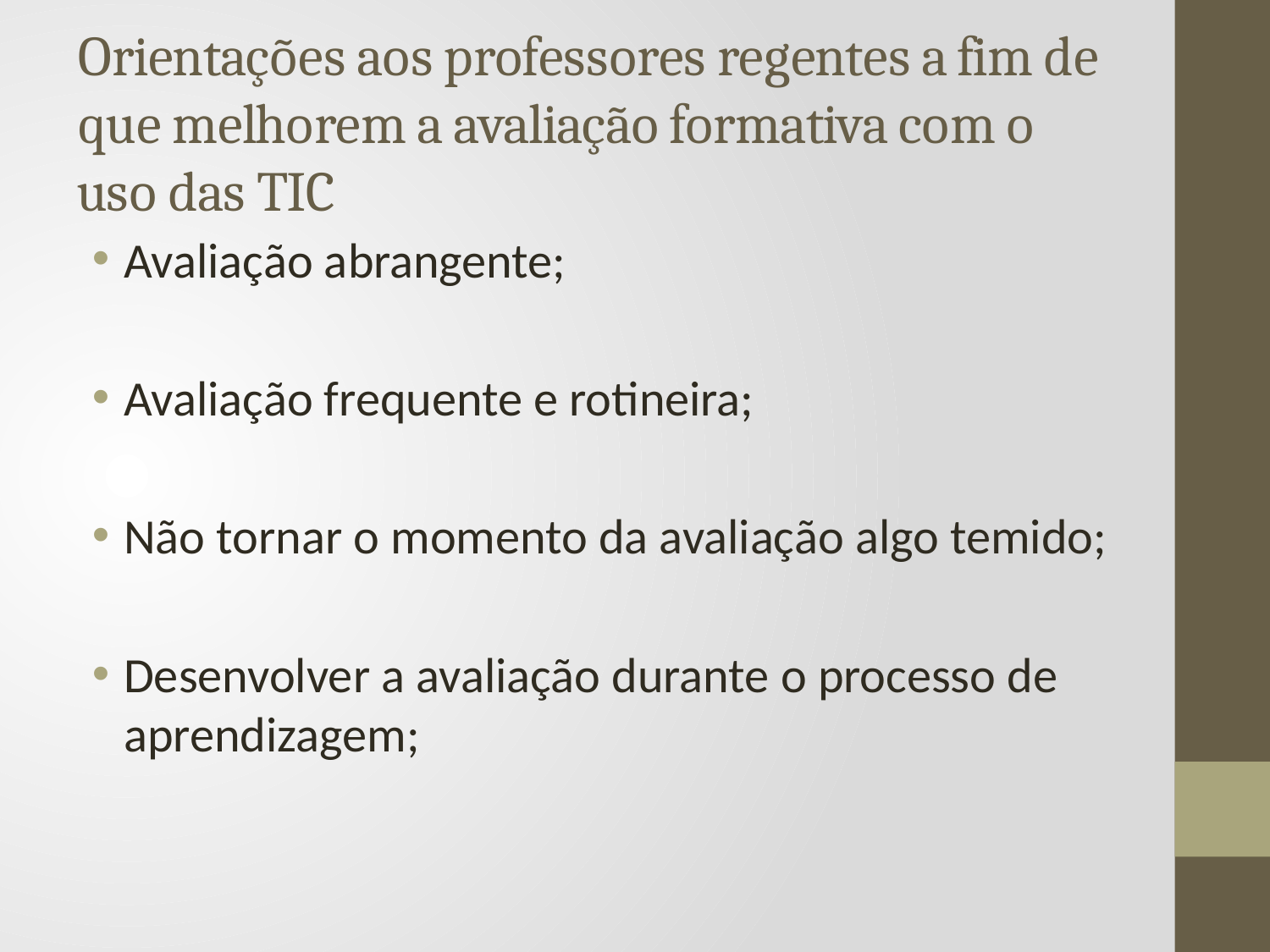

# Orientações aos professores regentes a fim de que melhorem a avaliação formativa com o uso das TIC
Avaliação abrangente;

Avaliação frequente e rotineira;

Não tornar o momento da avaliação algo temido;

Desenvolver a avaliação durante o processo de aprendizagem;